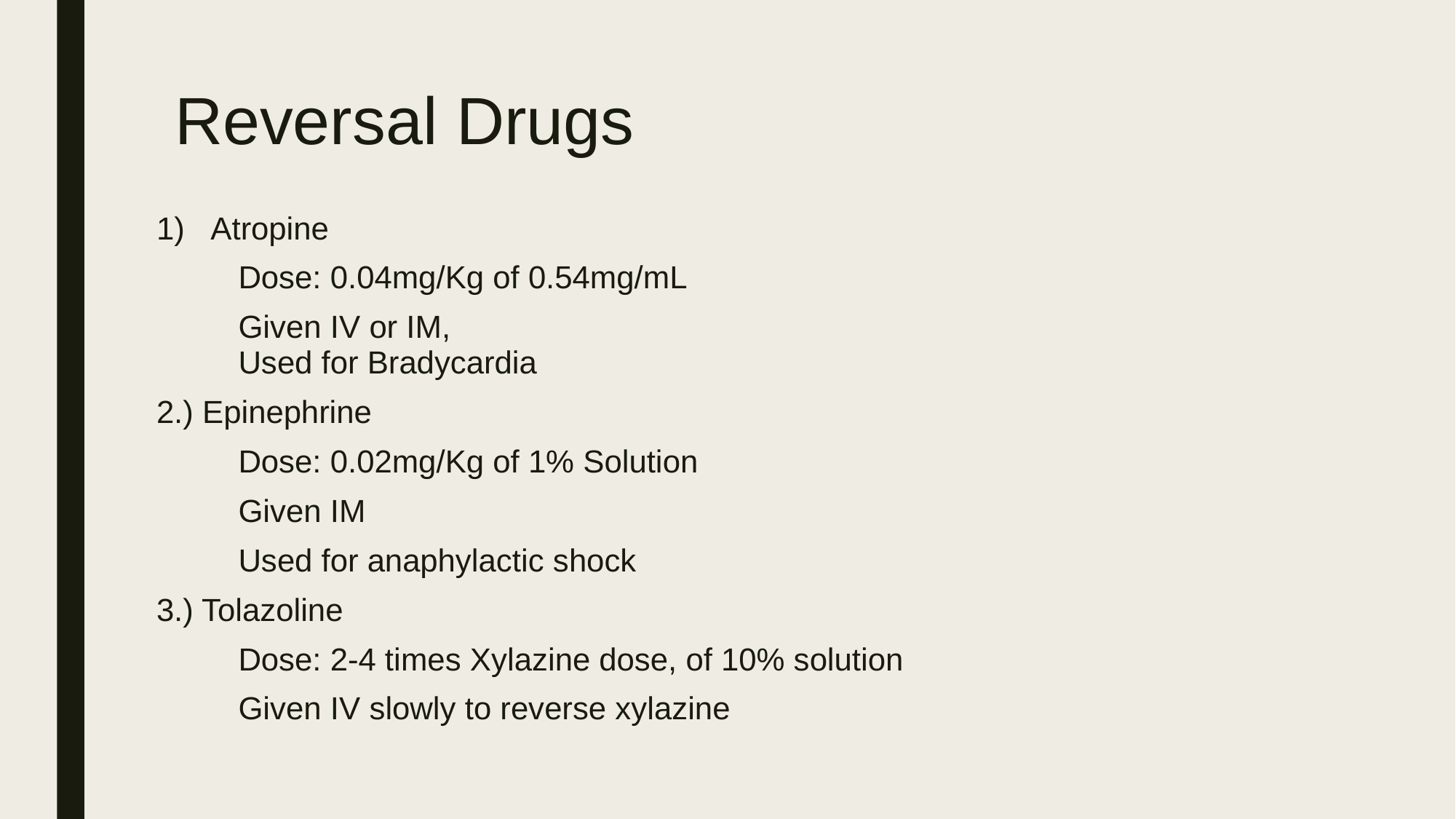

# Reversal Drugs
Atropine
	Dose: 0.04mg/Kg of 0.54mg/mL
	Given IV or IM,
	Used for Bradycardia
2.) Epinephrine
	Dose: 0.02mg/Kg of 1% Solution
	Given IM
	Used for anaphylactic shock
3.) Tolazoline
	Dose: 2-4 times Xylazine dose, of 10% solution
	Given IV slowly to reverse xylazine